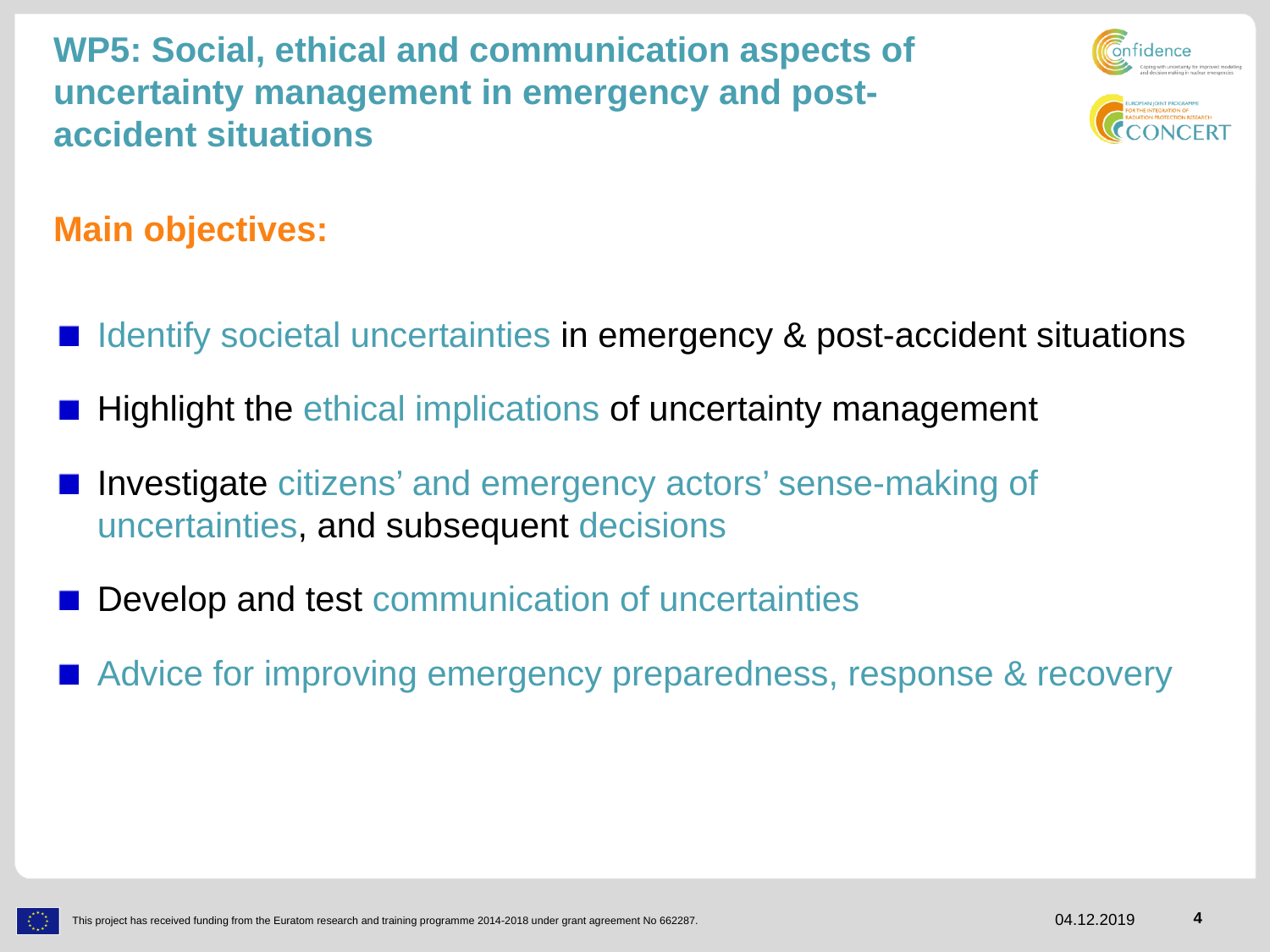

# WP5: Social, ethical and communication aspects of uncertainty management in emergency and post-accident situations
Main objectives:

Identify societal uncertainties in emergency & post-accident situations
Highlight the ethical implications of uncertainty management
Investigate citizens’ and emergency actors’ sense-making of uncertainties, and subsequent decisions
Develop and test communication of uncertainties
Advice for improving emergency preparedness, response & recovery